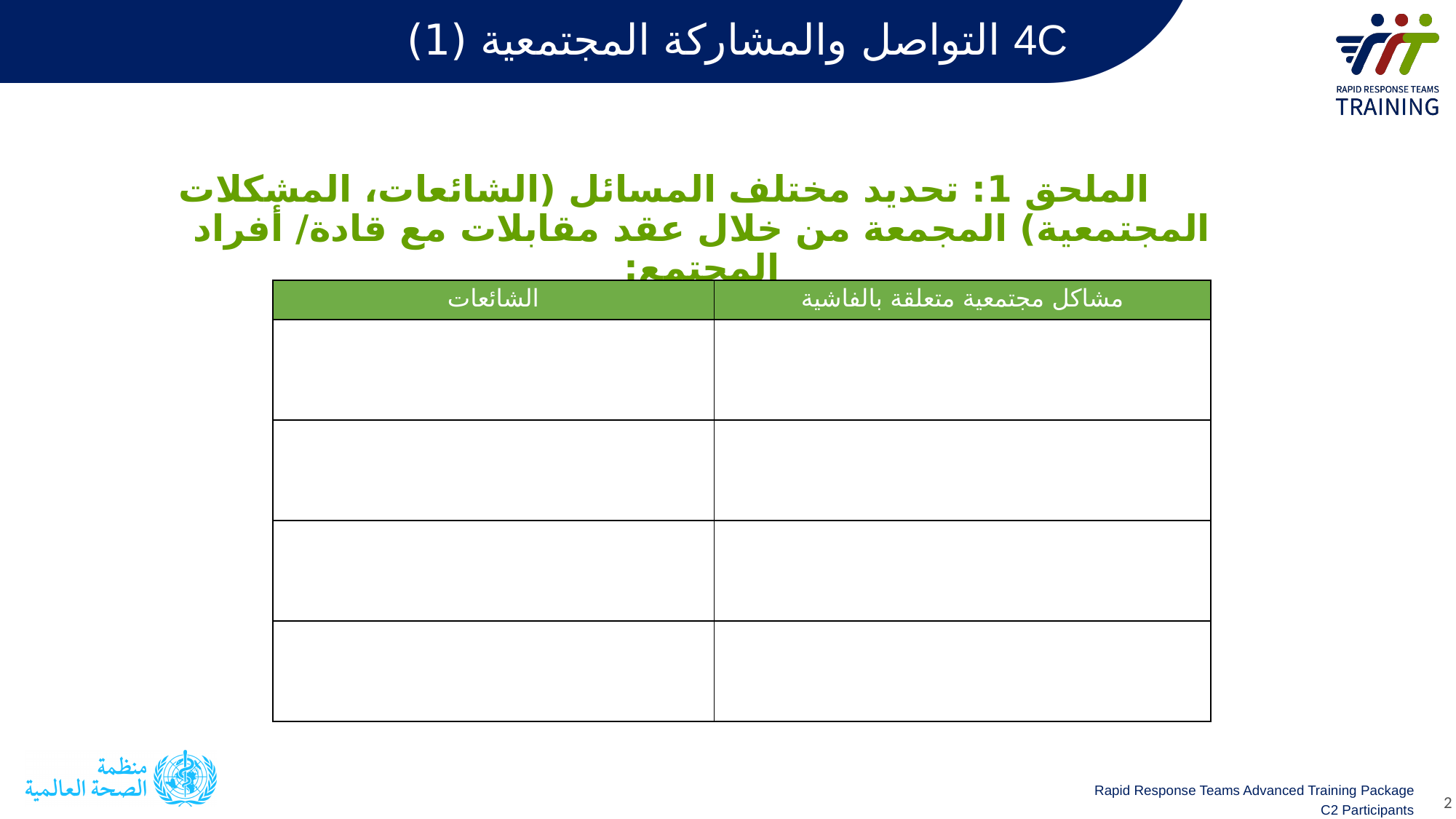

# 4C التواصل والمشاركة المجتمعية (1)
الملحق 1: تحديد مختلف المسائل (الشائعات، المشكلات المجتمعية) المجمعة من خلال عقد مقابلات مع قادة/ أفراد المجتمع:
| الشائعات | مشاكل مجتمعية متعلقة بالفاشية |
| --- | --- |
|  |  |
|  |  |
|  |  |
|  |  |